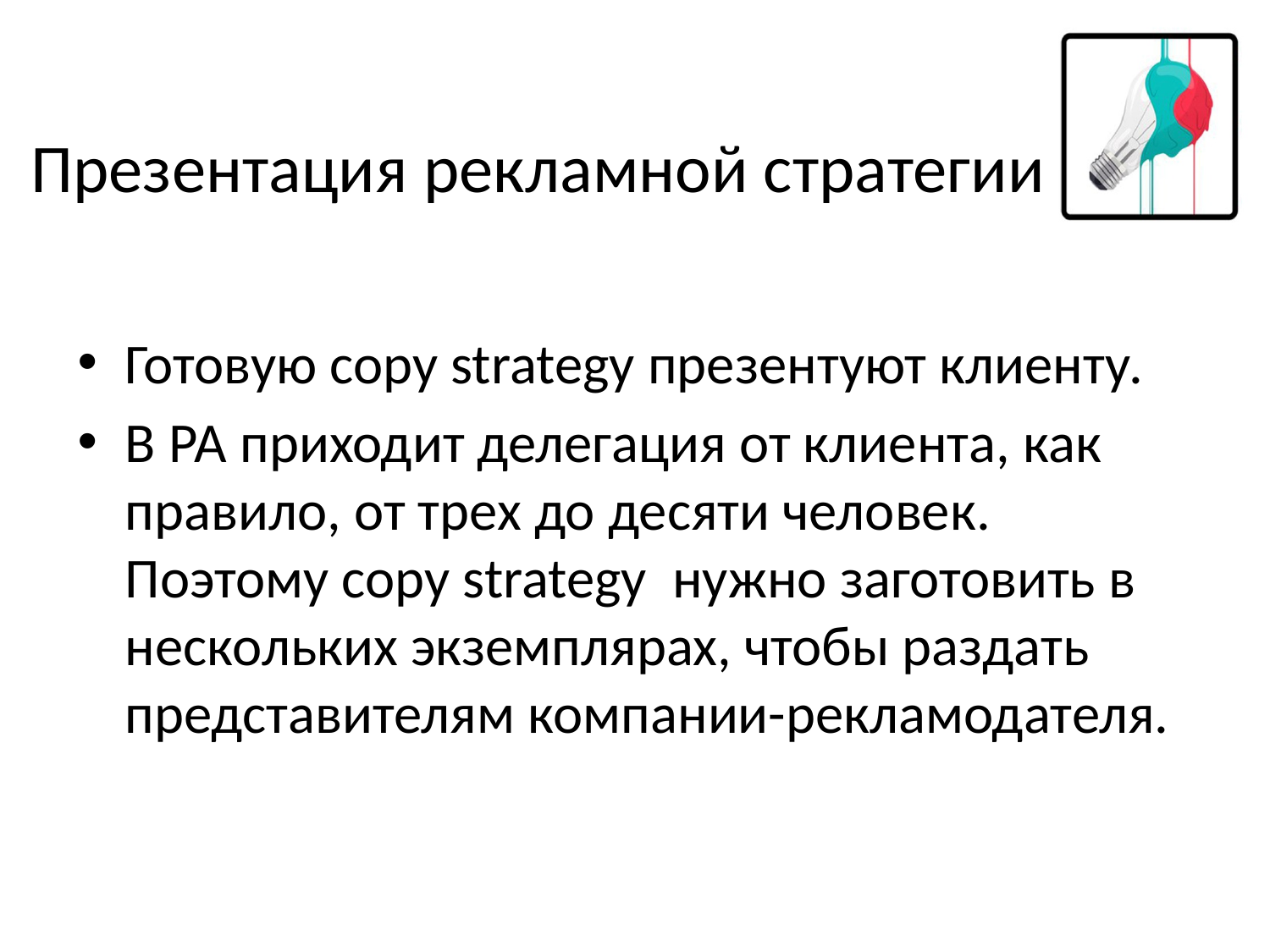

# Презентация рекламной стратегии
Готовую copy strategy презентуют клиенту.
В РА приходит делегация от клиента, как правило, от трех до десяти человек. Поэтому copy strategy  нужно заготовить в нескольких экземплярах, чтобы раздать  представителям компании-рекламодателя.